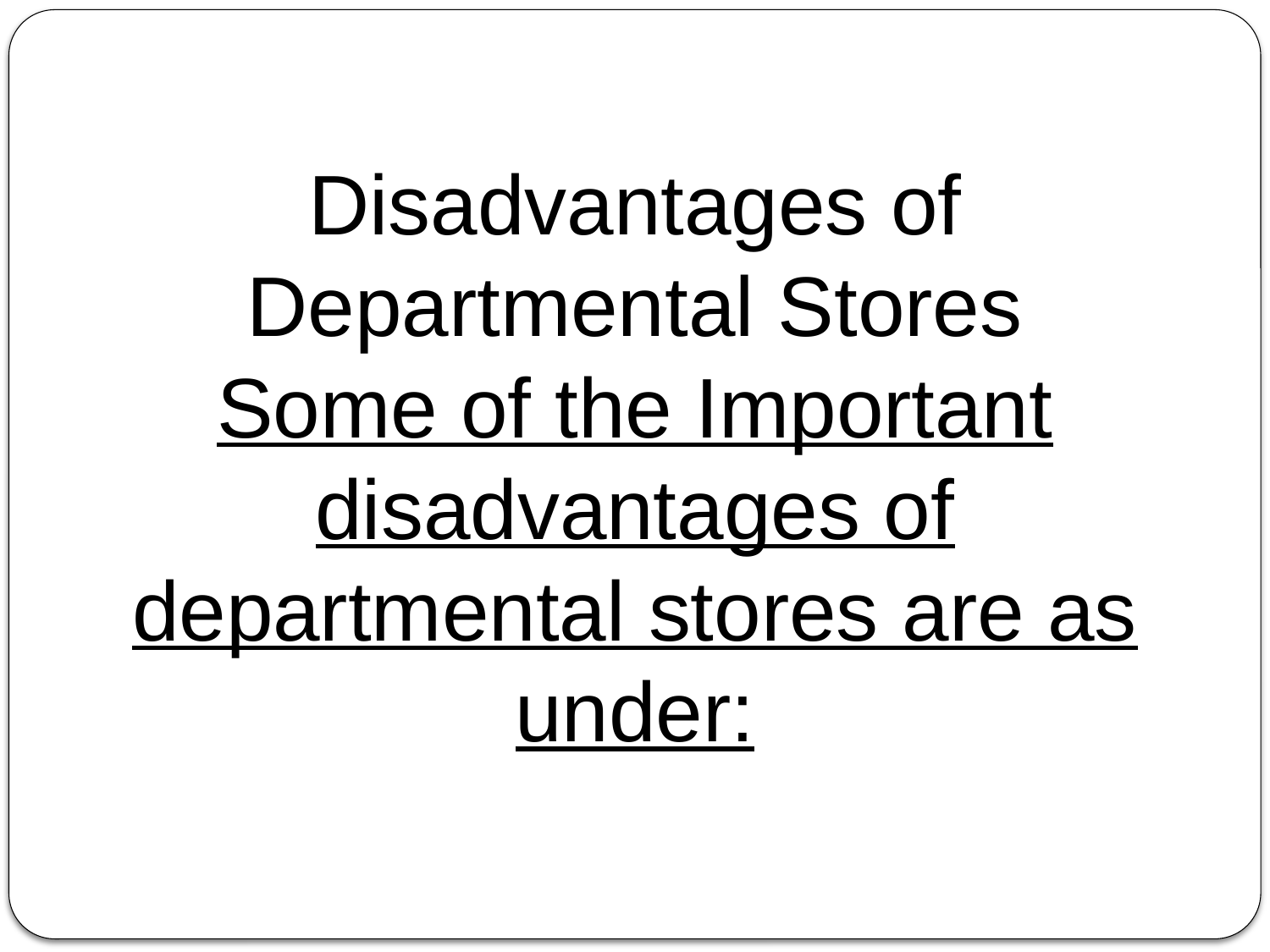

Disadvantages of Departmental Stores
Some of the Important disadvantages of departmental stores are as under: